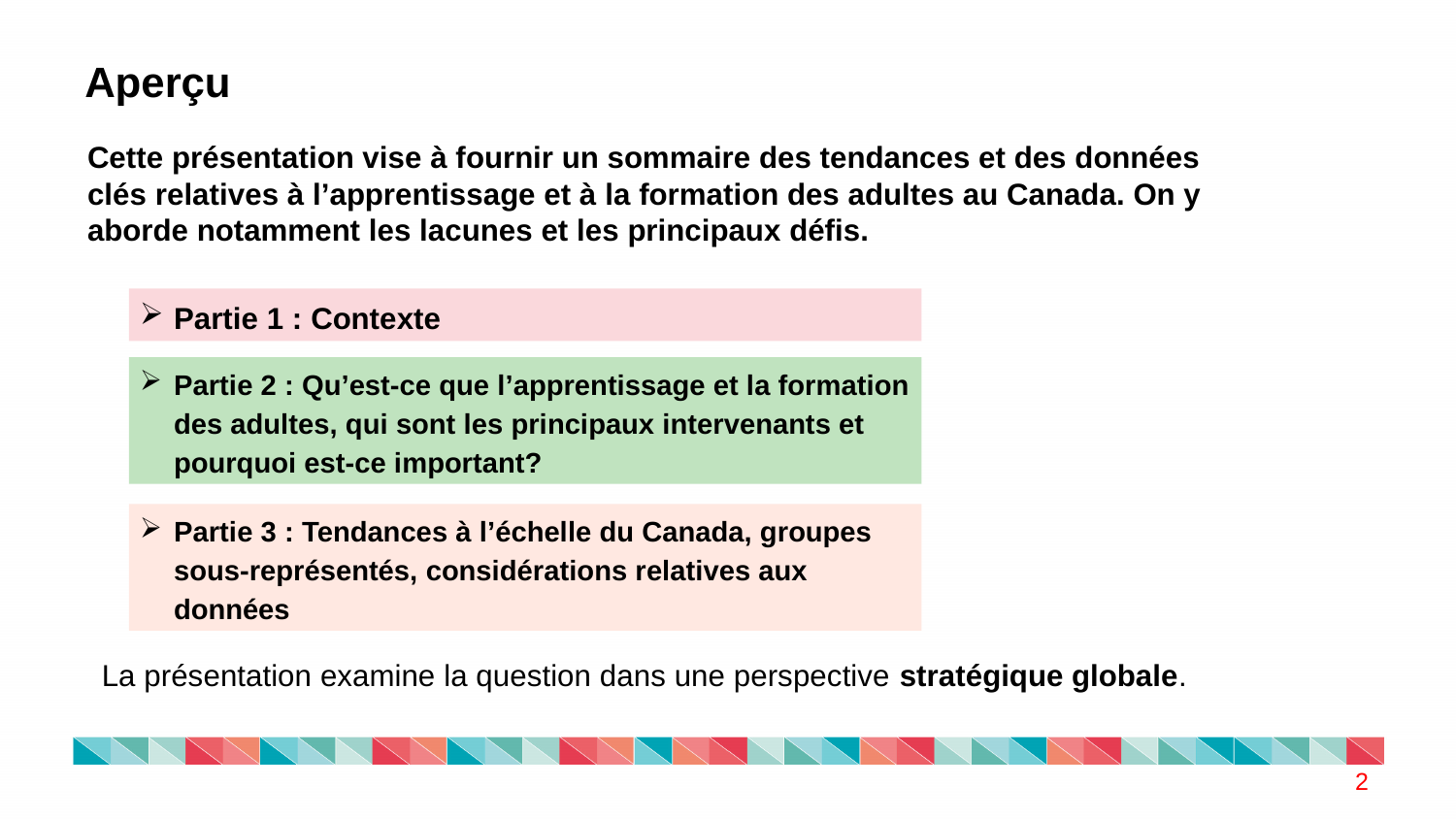

# Aperçu
Cette présentation vise à fournir un sommaire des tendances et des données clés relatives à l’apprentissage et à la formation des adultes au Canada. On y aborde notamment les lacunes et les principaux défis.
Partie 1 : Contexte
Partie 2 : Qu’est-ce que l’apprentissage et la formation des adultes, qui sont les principaux intervenants et pourquoi est-ce important?
Partie 3 : Tendances à l’échelle du Canada, groupes sous-représentés, considérations relatives aux données
La présentation examine la question dans une perspective stratégique globale.
2